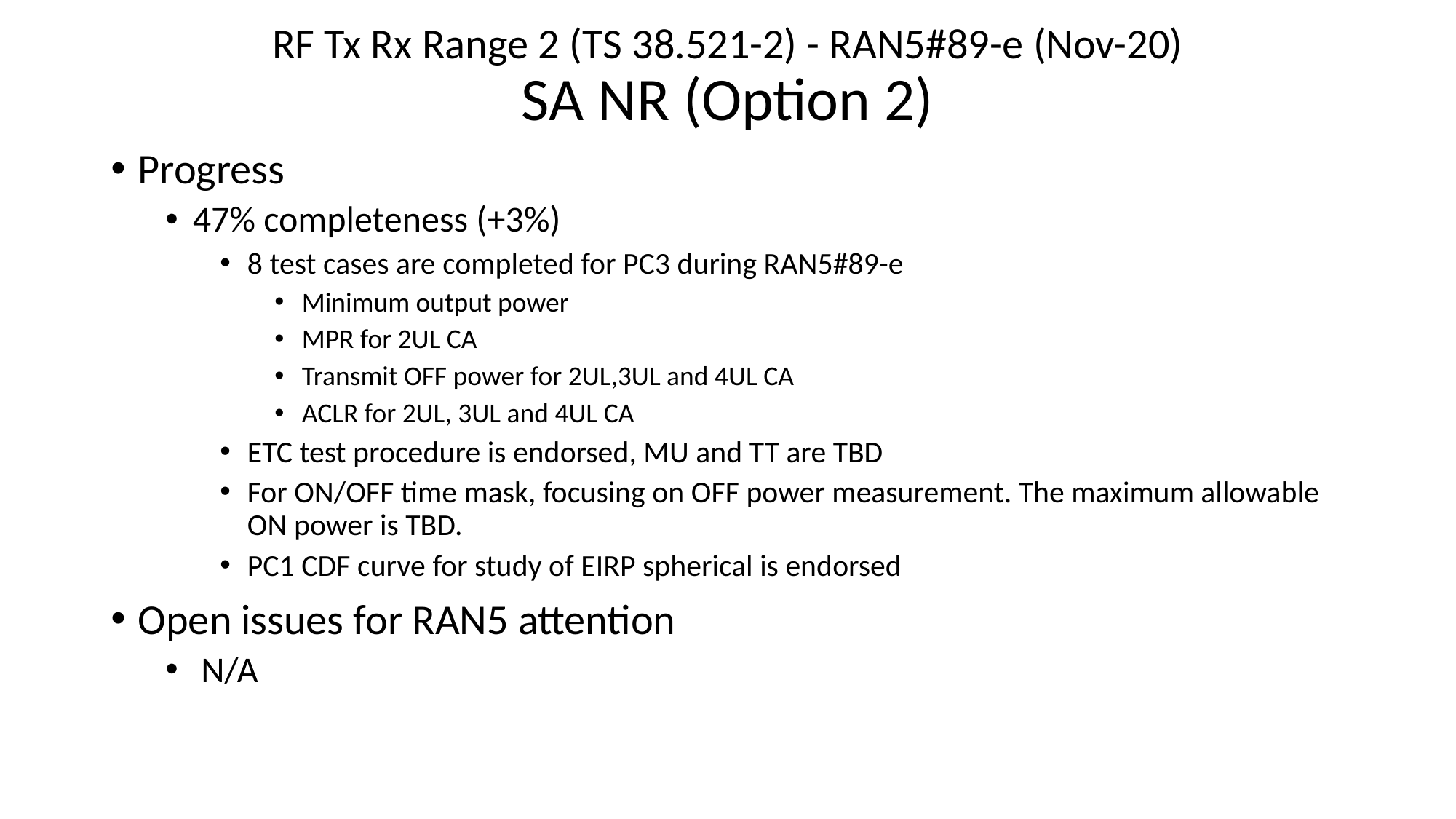

# RF Tx Rx Range 2 (TS 38.521-2) - RAN5#89-e (Nov-20) SA NR (Option 2)
Progress
47% completeness (+3%)
8 test cases are completed for PC3 during RAN5#89-e
Minimum output power
MPR for 2UL CA
Transmit OFF power for 2UL,3UL and 4UL CA
ACLR for 2UL, 3UL and 4UL CA
ETC test procedure is endorsed, MU and TT are TBD
For ON/OFF time mask, focusing on OFF power measurement. The maximum allowable ON power is TBD.
PC1 CDF curve for study of EIRP spherical is endorsed
Open issues for RAN5 attention
 N/A